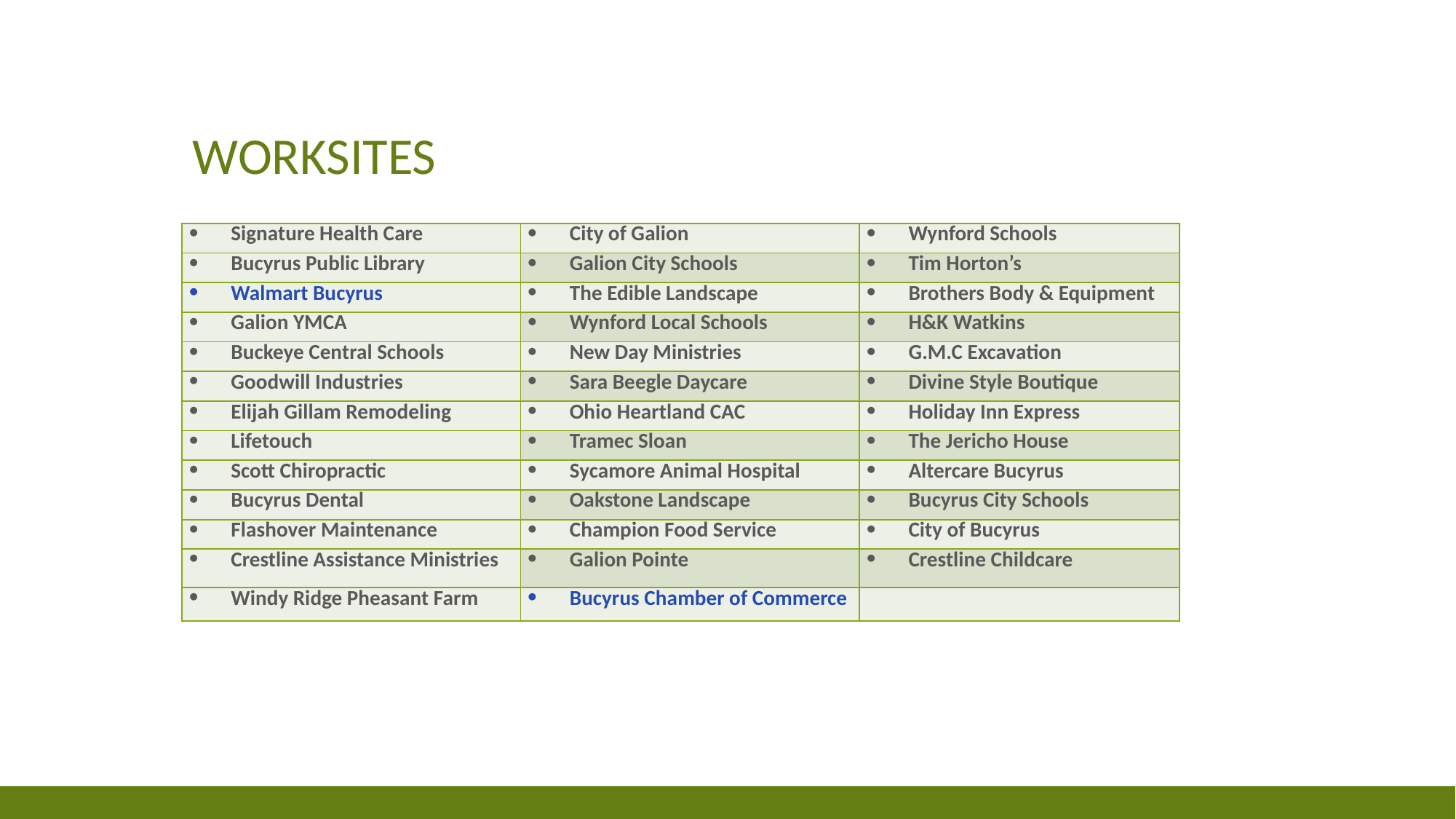

# worksites
| Signature Health Care | City of Galion | Wynford Schools |
| --- | --- | --- |
| Bucyrus Public Library | Galion City Schools | Tim Horton’s |
| Walmart Bucyrus | The Edible Landscape | Brothers Body & Equipment |
| Galion YMCA | Wynford Local Schools | H&K Watkins |
| Buckeye Central Schools | New Day Ministries | G.M.C Excavation |
| Goodwill Industries | Sara Beegle Daycare | Divine Style Boutique |
| Elijah Gillam Remodeling | Ohio Heartland CAC | Holiday Inn Express |
| Lifetouch | Tramec Sloan | The Jericho House |
| Scott Chiropractic | Sycamore Animal Hospital | Altercare Bucyrus |
| Bucyrus Dental | Oakstone Landscape | Bucyrus City Schools |
| Flashover Maintenance | Champion Food Service | City of Bucyrus |
| Crestline Assistance Ministries | Galion Pointe | Crestline Childcare |
| Windy Ridge Pheasant Farm | Bucyrus Chamber of Commerce |  |